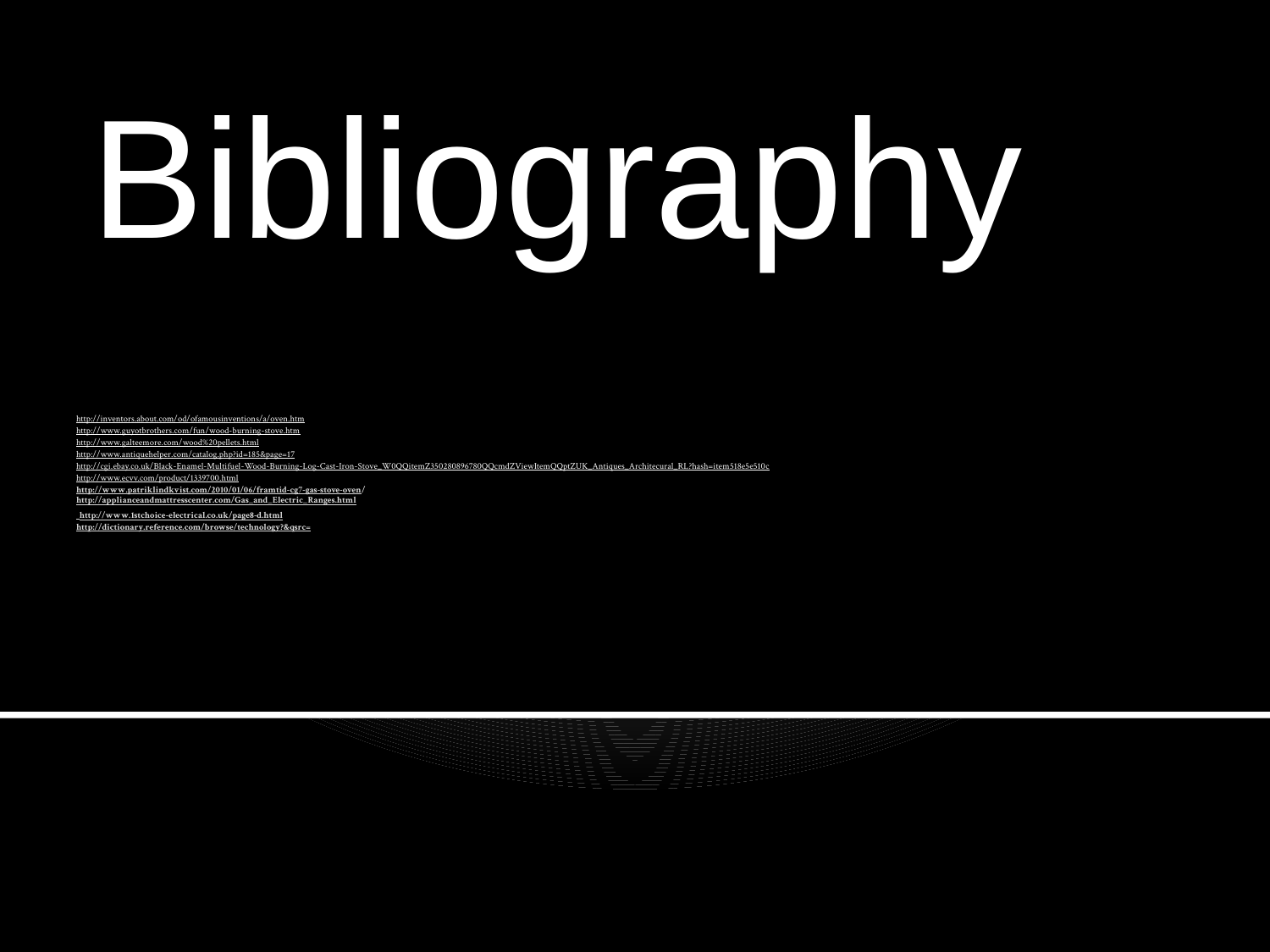

Bibliography
# http://inventors.about.com/od/ofamousinventions/a/oven.htm http://www.guyotbrothers.com/fun/wood-burning-stove.htm http://www.galteemore.com/wood%20pellets.html http://www.antiquehelper.com/catalog.php?id=185&page=17 http://cgi.ebay.co.uk/Black-Enamel-Multifuel-Wood-Burning-Log-Cast-Iron-Stove_W0QQitemZ350280896780QQcmdZViewItemQQptZUK_Antiques_Architecural_RL?hash=item518e5e510c http://www.ecvv.com/product/1339700.html http://www.patriklindkvist.com/2010/01/06/framtid-cg7-gas-stove-oven/ http://applianceandmattresscenter.com/Gas_and_Electric_Ranges.html http://www.1stchoice-electrical.co.uk/page8-d.html http://dictionary.reference.com/browse/technology?&qsrc=